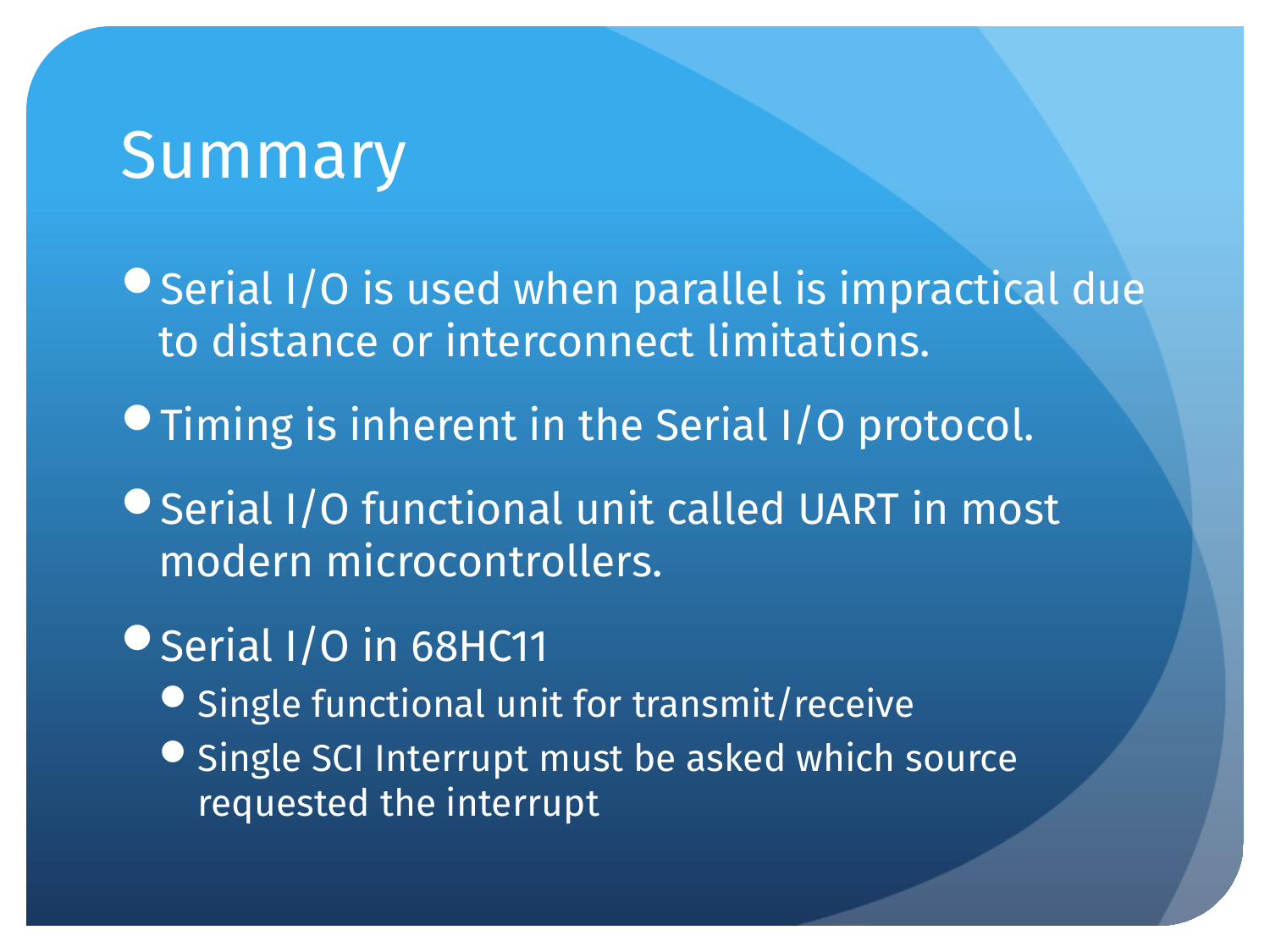

# Summary
Serial I/O is used when parallel is impractical due to distance or interconnect limitations.
Timing is inherent in the Serial I/O protocol.
Serial I/O functional unit called UART in most modern microcontrollers.
Serial I/O in 68HC11
Single functional unit for transmit/receive
Single SCI Interrupt must be asked which source requested the interrupt